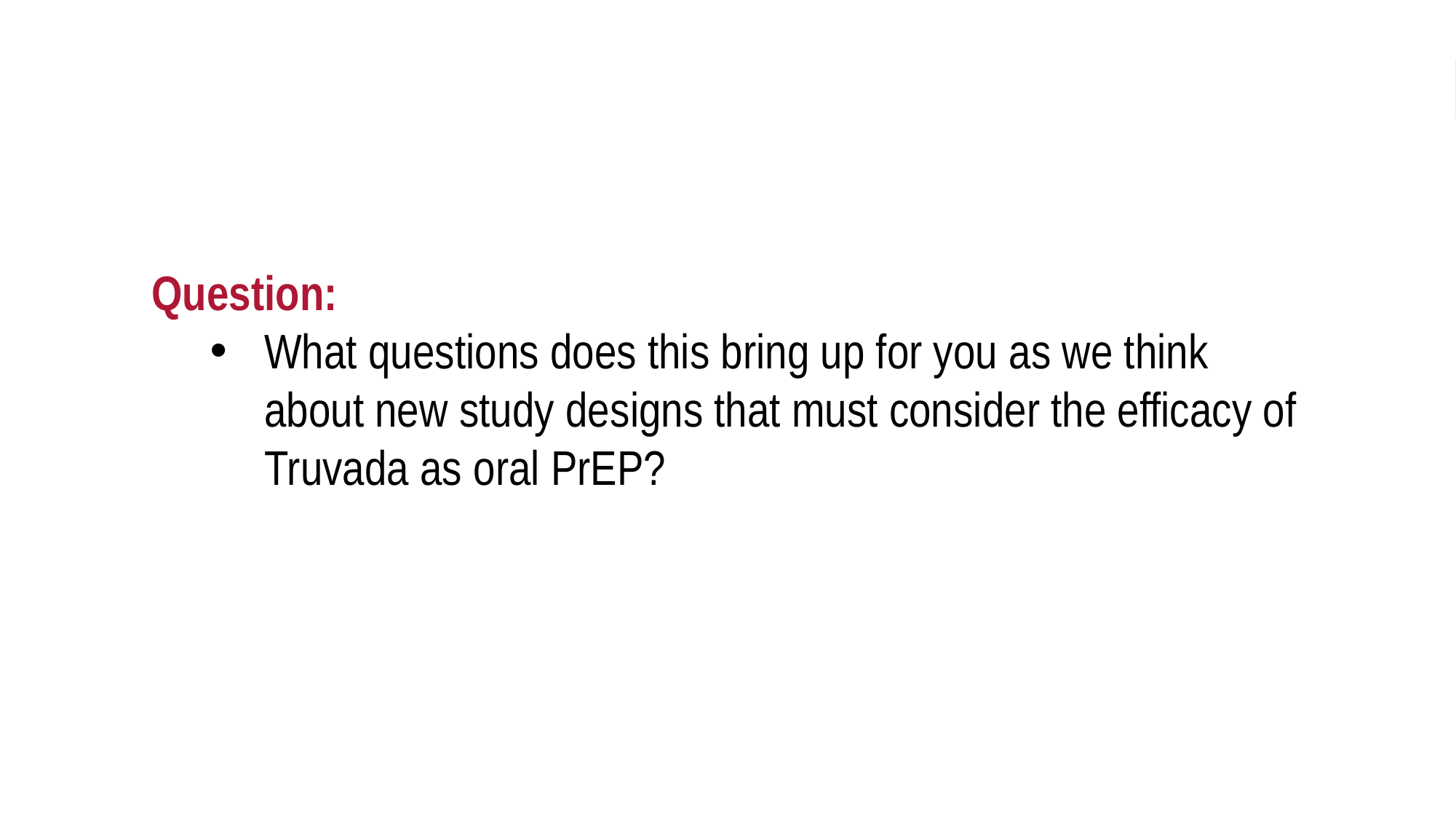

Question:
What questions does this bring up for you as we think about new study designs that must consider the efficacy of Truvada as oral PrEP?